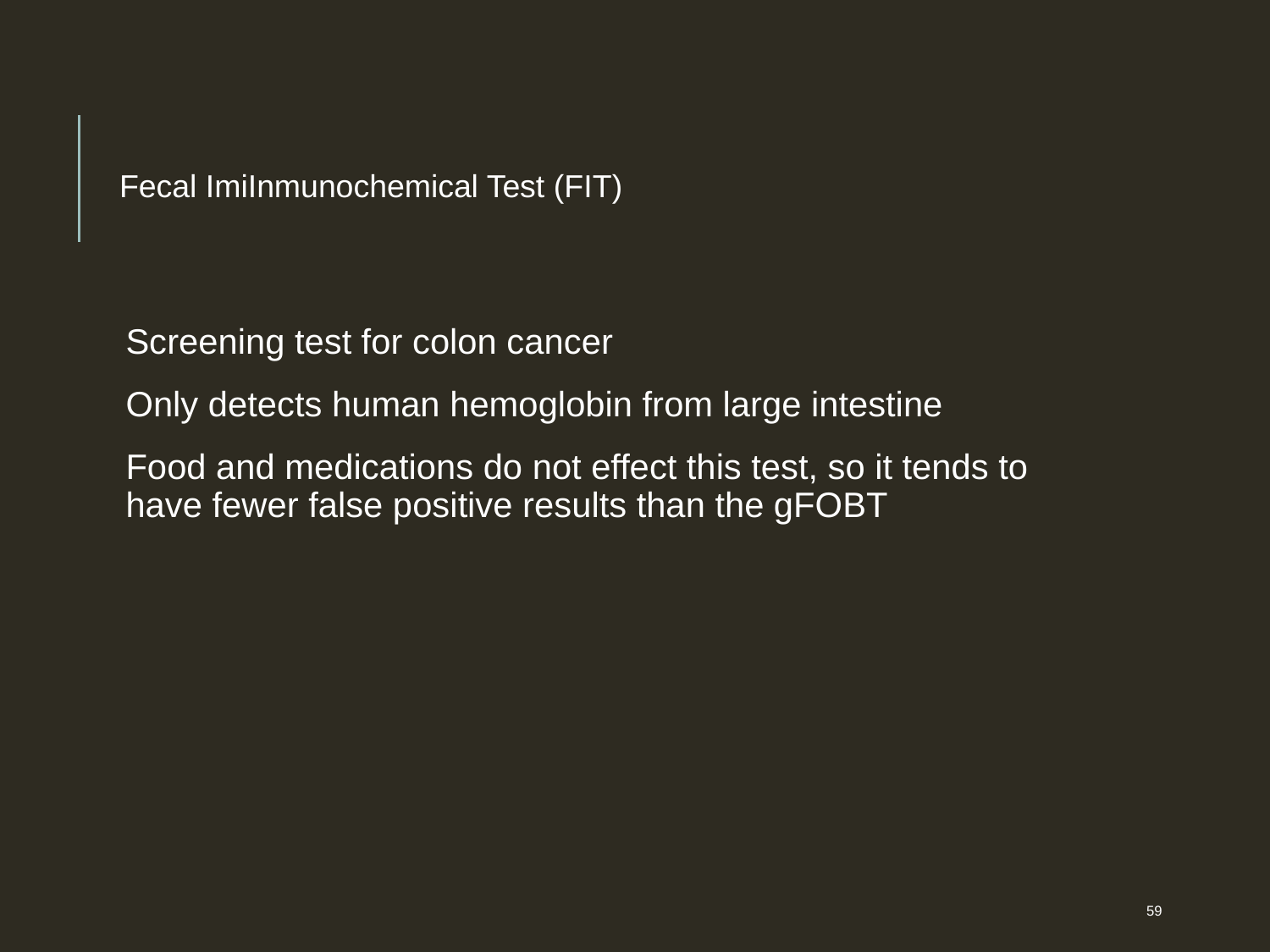

# Fecal ImiInmunochemical Test (FIT)
Screening test for colon cancer
Only detects human hemoglobin from large intestine
Food and medications do not effect this test, so it tends to have fewer false positive results than the gFOBT
 59